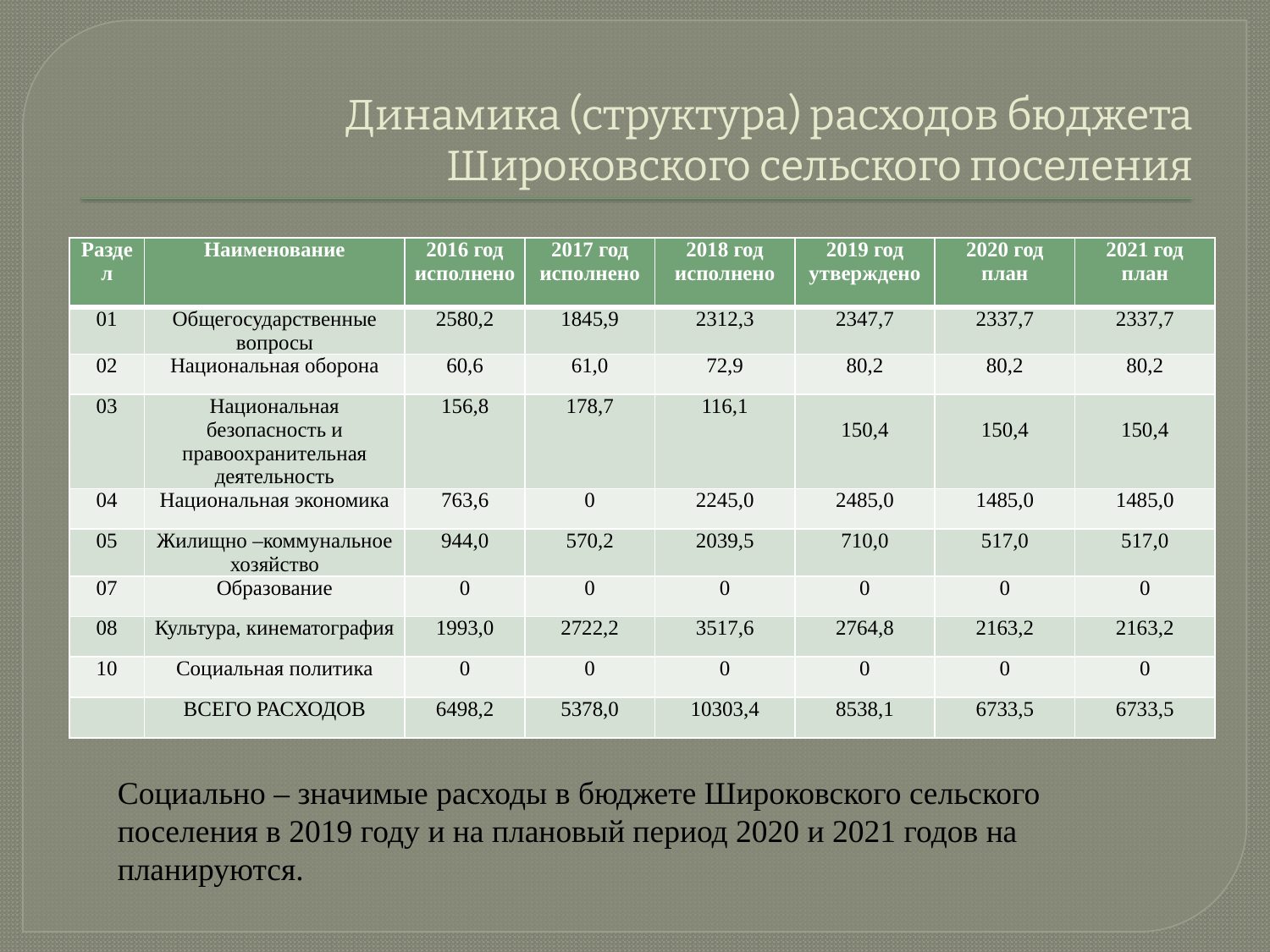

# Динамика (структура) расходов бюджета Широковского сельского поселения
| Раздел | Наименование | 2016 год исполнено | 2017 год исполнено | 2018 год исполнено | 2019 год утверждено | 2020 год план | 2021 год план |
| --- | --- | --- | --- | --- | --- | --- | --- |
| 01 | Общегосударственные вопросы | 2580,2 | 1845,9 | 2312,3 | 2347,7 | 2337,7 | 2337,7 |
| 02 | Национальная оборона | 60,6 | 61,0 | 72,9 | 80,2 | 80,2 | 80,2 |
| 03 | Национальная безопасность и правоохранительная деятельность | 156,8 | 178,7 | 116,1 | 150,4 | 150,4 | 150,4 |
| 04 | Национальная экономика | 763,6 | 0 | 2245,0 | 2485,0 | 1485,0 | 1485,0 |
| 05 | Жилищно –коммунальное хозяйство | 944,0 | 570,2 | 2039,5 | 710,0 | 517,0 | 517,0 |
| 07 | Образование | 0 | 0 | 0 | 0 | 0 | 0 |
| 08 | Культура, кинематография | 1993,0 | 2722,2 | 3517,6 | 2764,8 | 2163,2 | 2163,2 |
| 10 | Социальная политика | 0 | 0 | 0 | 0 | 0 | 0 |
|  | ВСЕГО РАСХОДОВ | 6498,2 | 5378,0 | 10303,4 | 8538,1 | 6733,5 | 6733,5 |
Социально – значимые расходы в бюджете Широковского сельского поселения в 2019 году и на плановый период 2020 и 2021 годов на планируются.